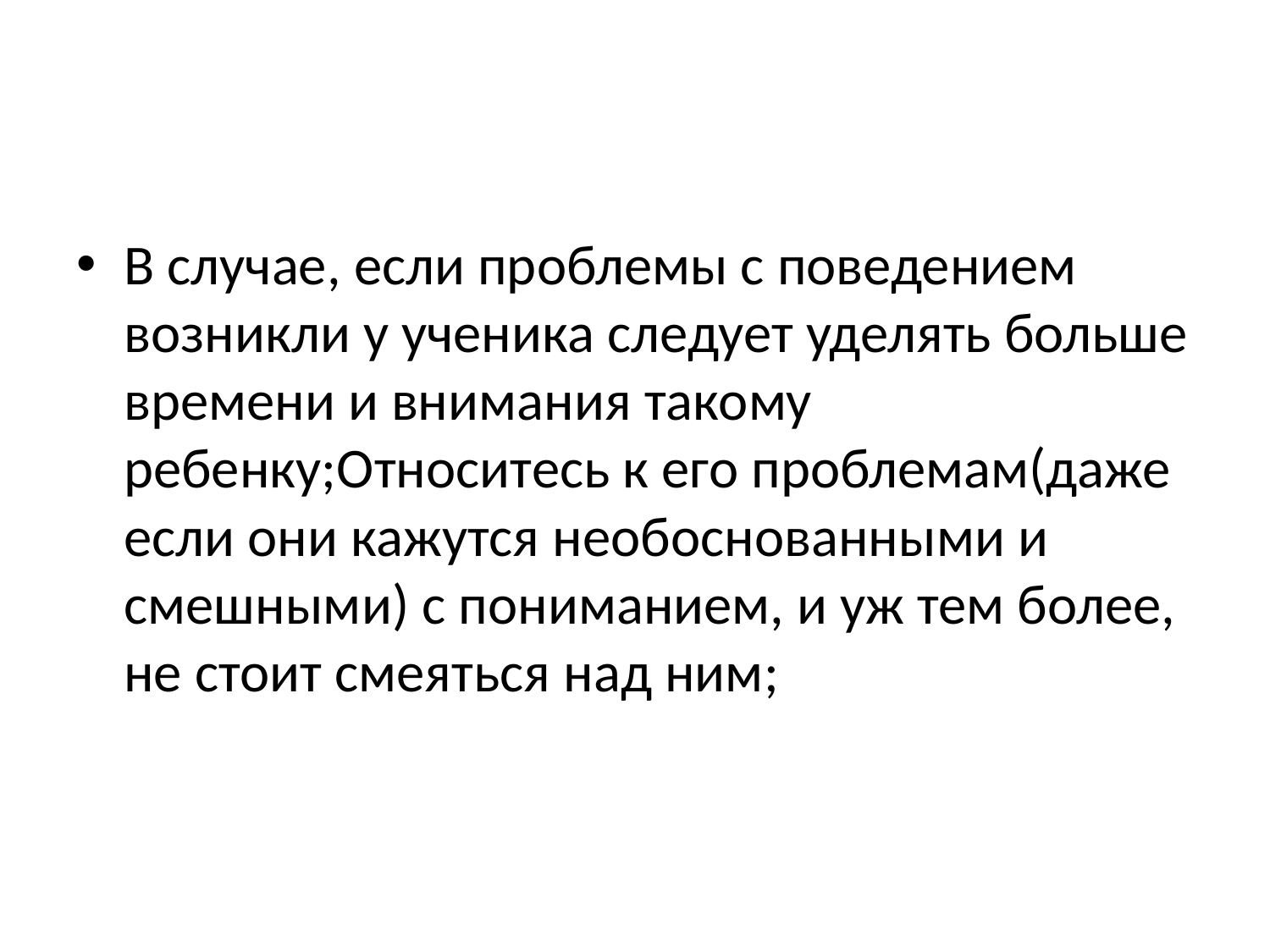

#
В случае, если проблемы с поведением возникли у ученика следует уделять больше времени и внимания такому ребенку;Относитесь к его проблемам(даже если они кажутся необоснованными и смешными) с пониманием, и уж тем более, не стоит смеяться над ним;